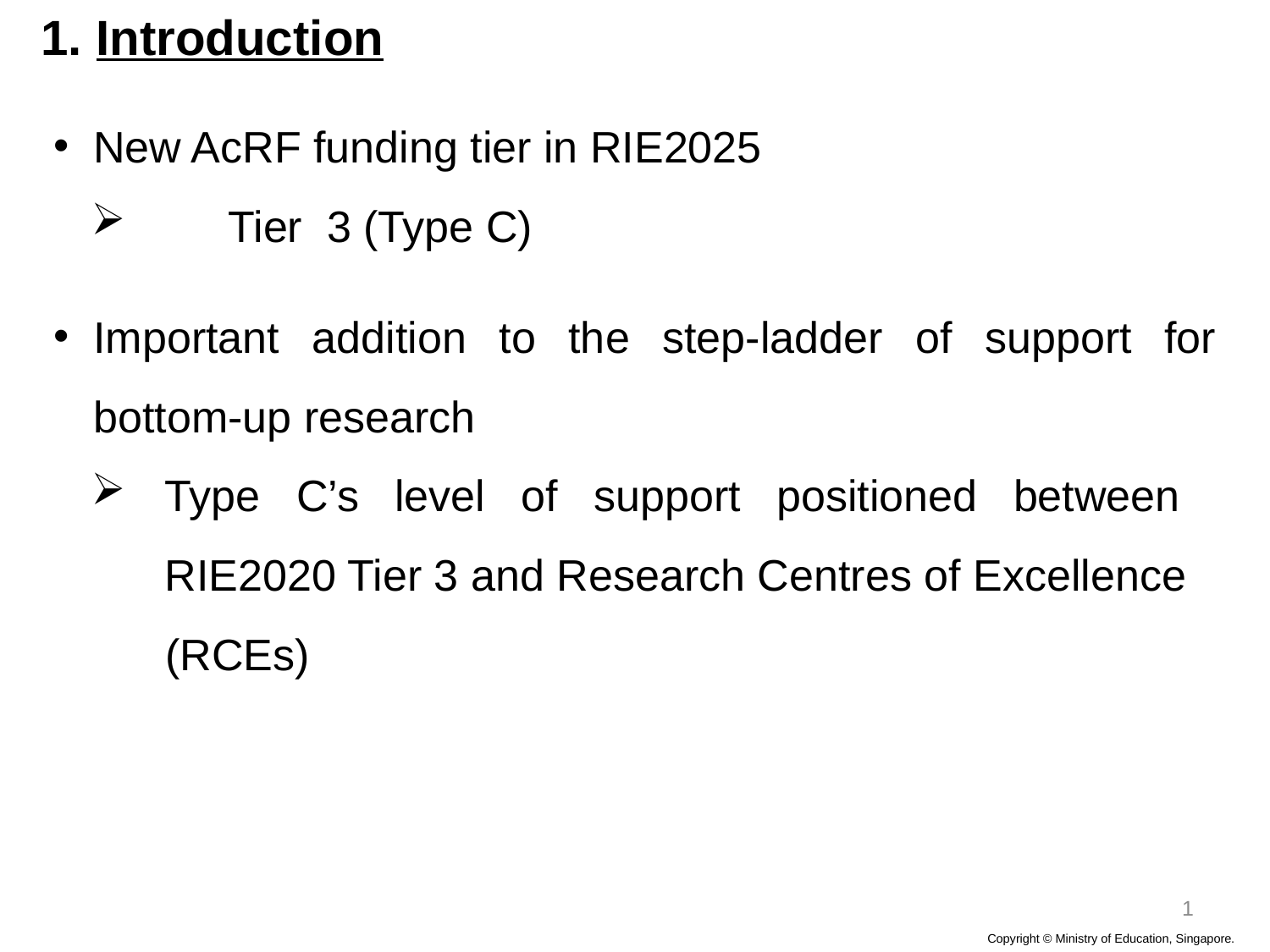

1. Introduction
New AcRF funding tier in RIE2025
	Tier  3 (Type C)

Important addition to the step-ladder of support for bottom-up research
Type C’s level of support positioned between  RIE2020 Tier 3 and Research Centres of Excellence
 (RCEs)
1